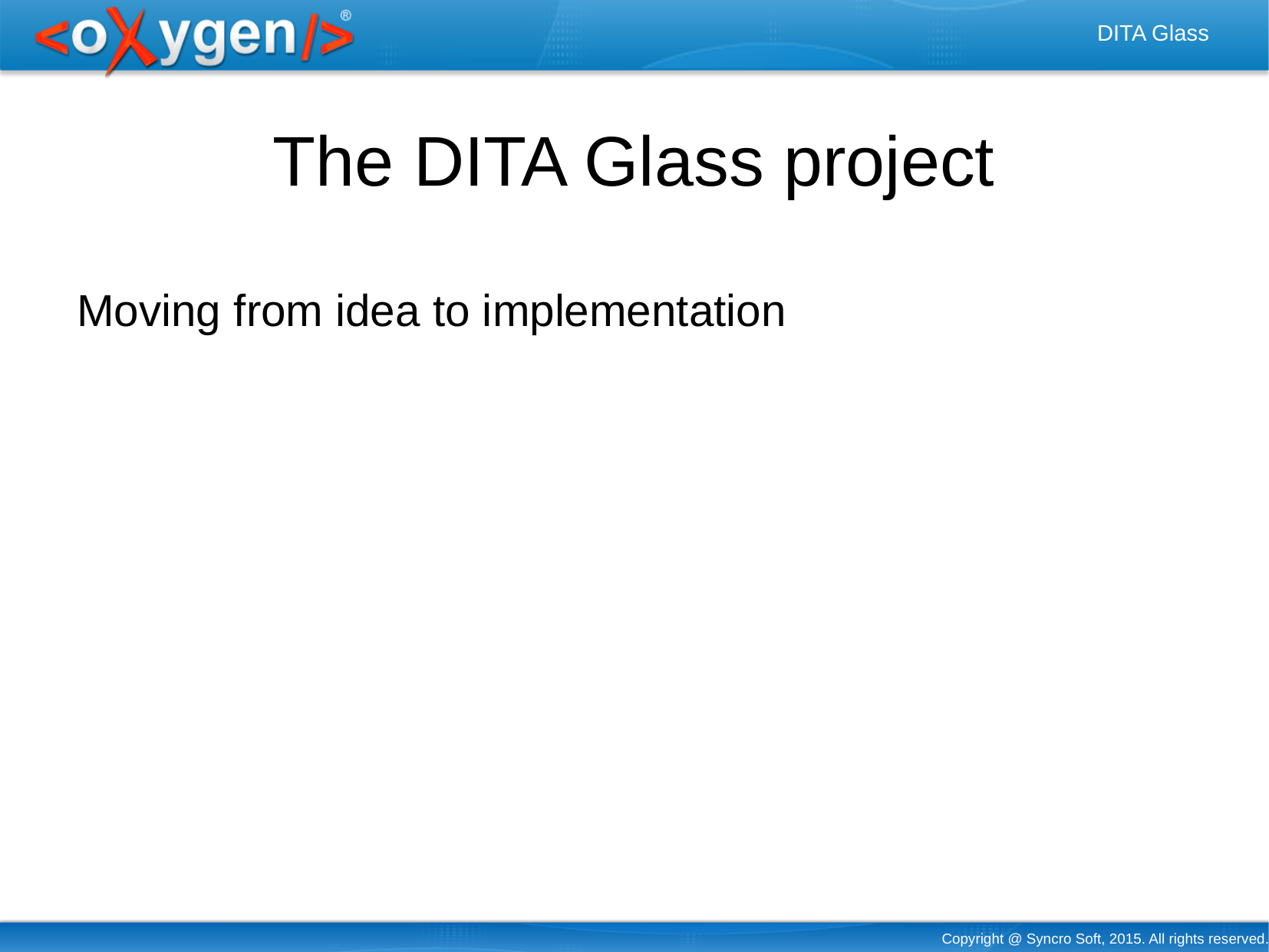

The DITA Glass project
Moving from idea to implementation